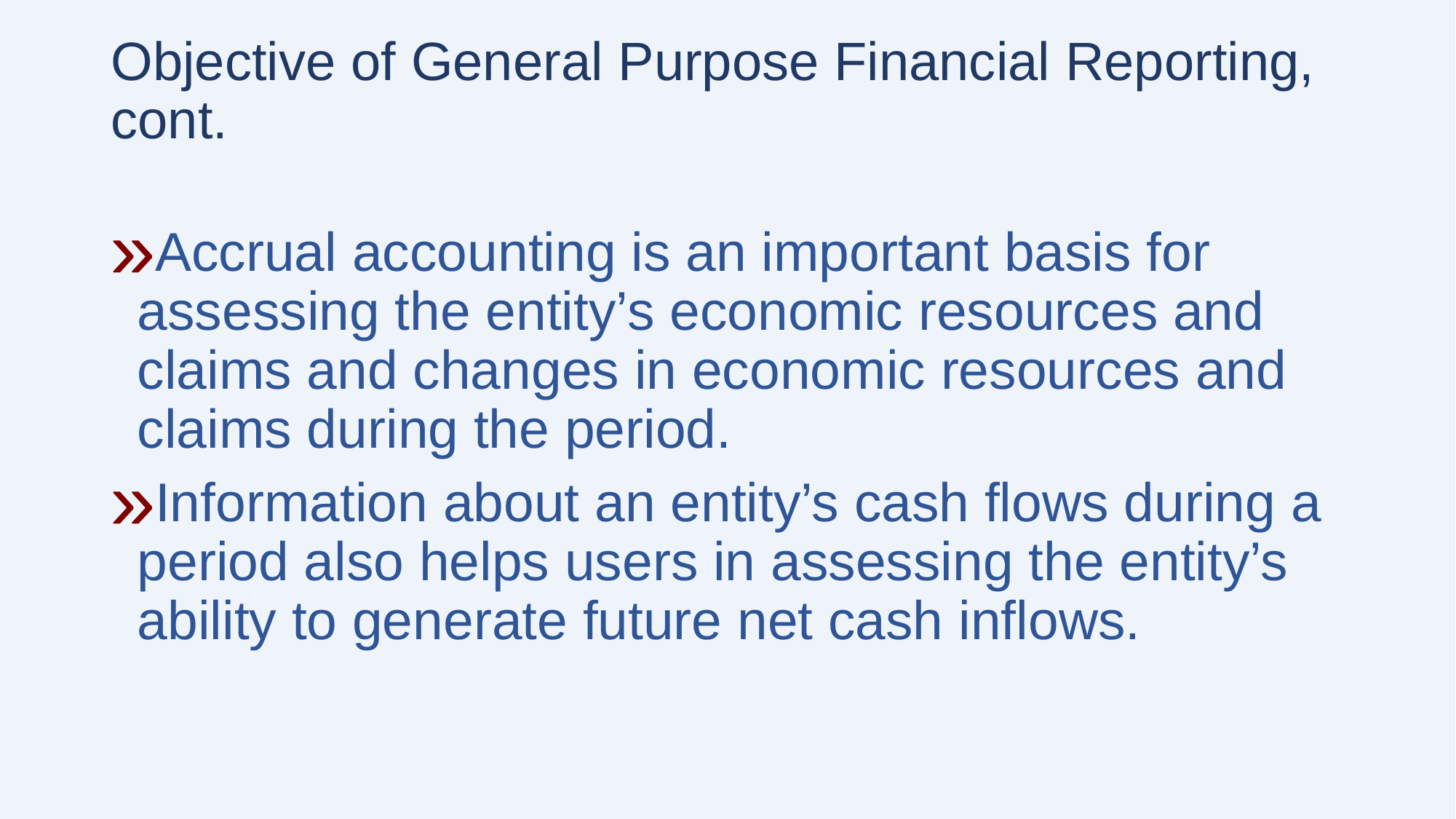

# Objective of General Purpose Financial Reporting, cont.
Accrual accounting is an important basis for assessing the entity’s economic resources and claims and changes in economic resources and claims during the period.
Information about an entity’s cash flows during a period also helps users in assessing the entity’s ability to generate future net cash inflows.

14